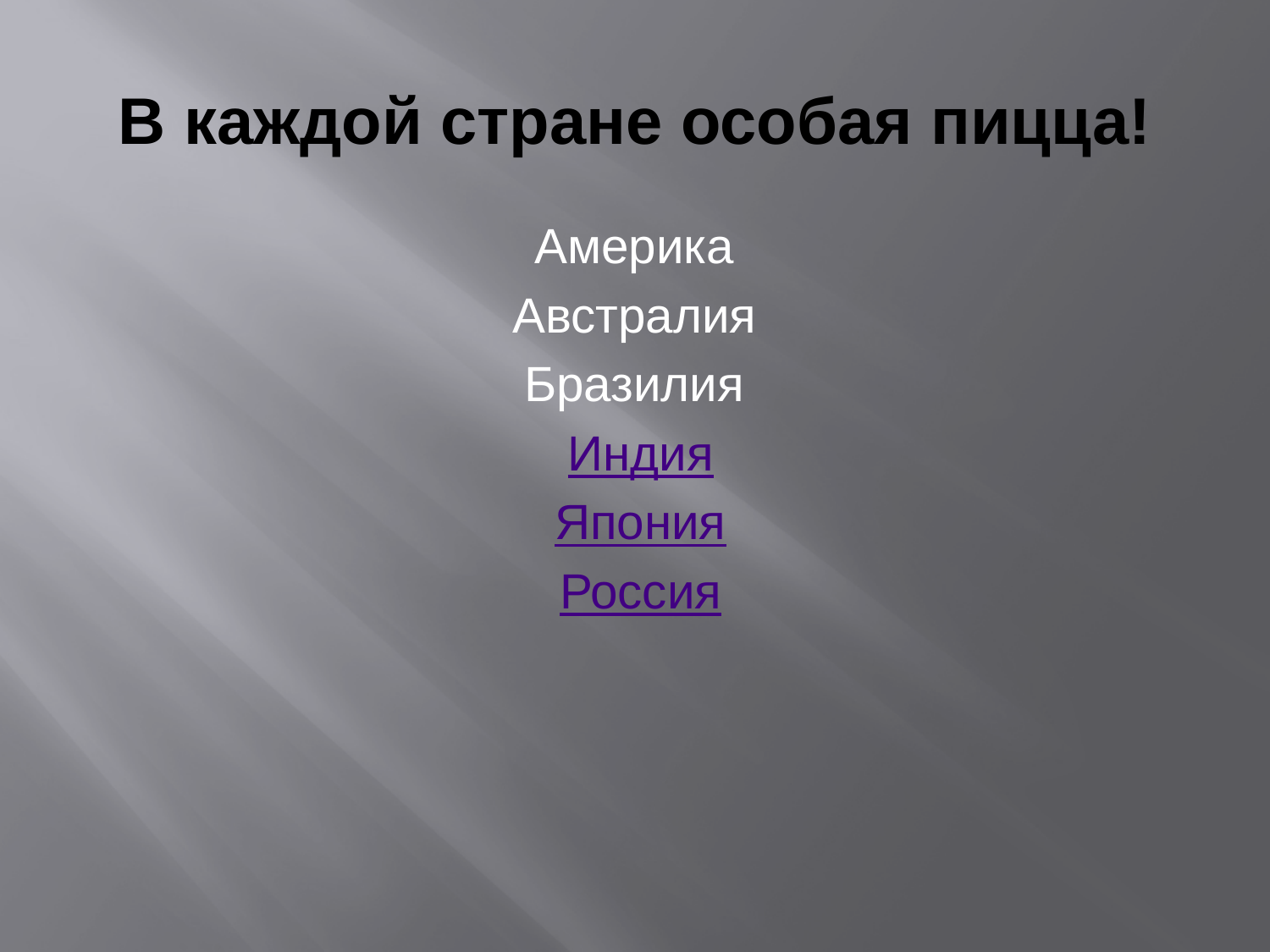

# В каждой стране особая пицца!
Америка
Австралия
Бразилия
Индия
Япония
Россия